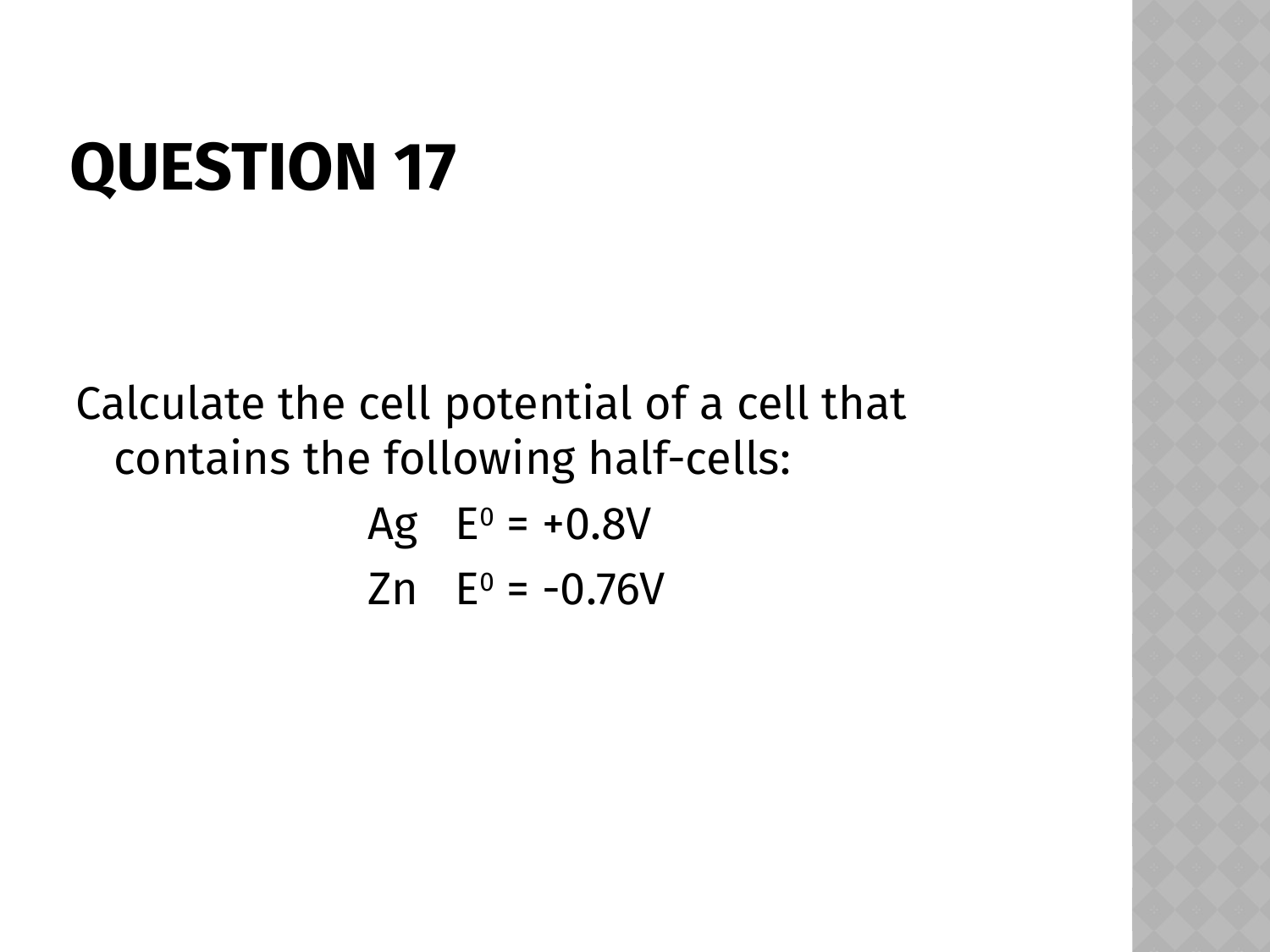

# Question 17
Calculate the cell potential of a cell that contains the following half-cells:
			Ag   E0 = +0.8V
			Zn   E0 = -0.76V